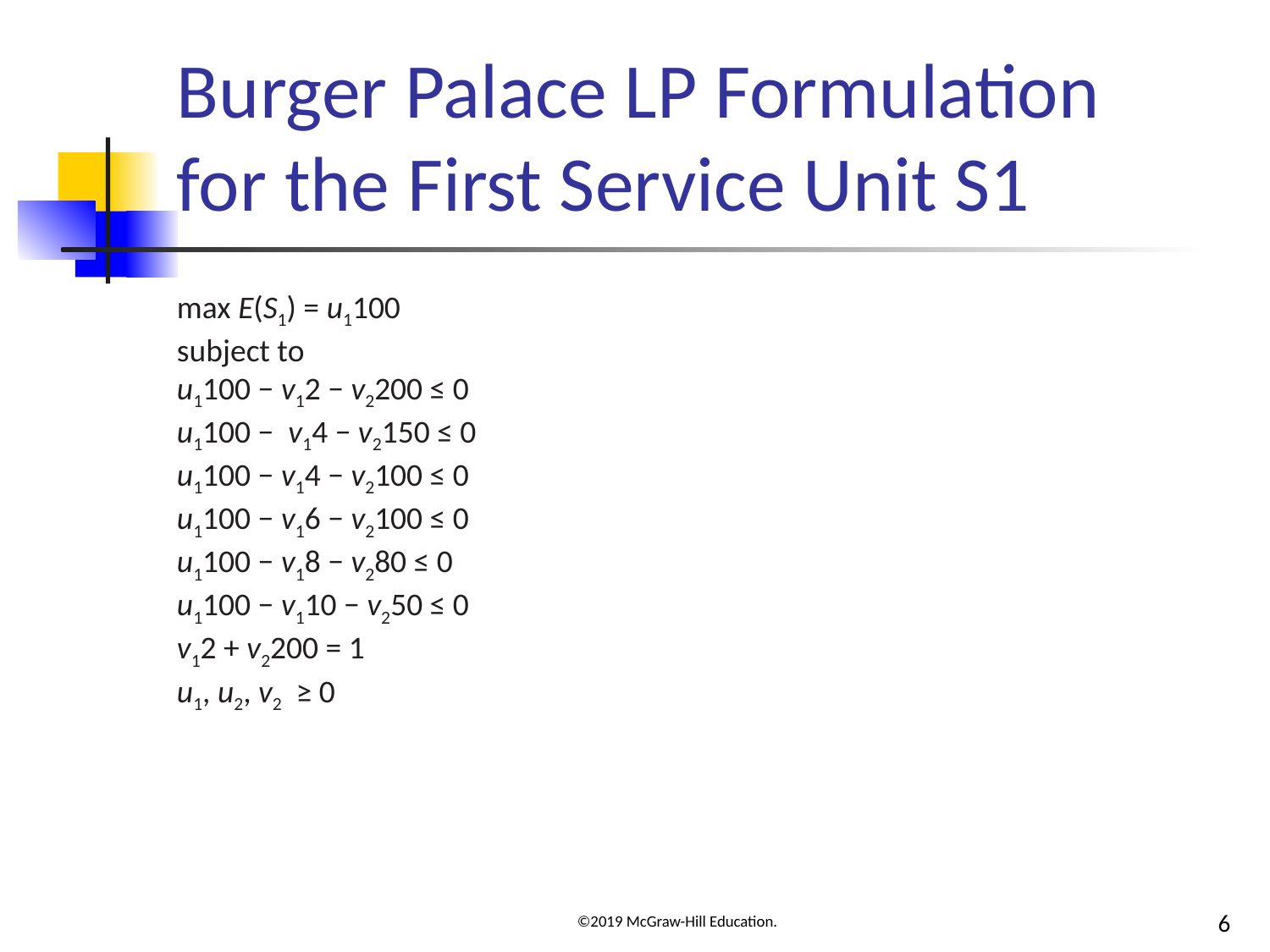

# Burger Palace LP Formulation for the First Service Unit S1
max E(S1) = u1100
subject to
u1100 − v12 − v2200 ≤ 0
u1100 −  v14 − v2150 ≤ 0
u1100 − v14 − v2100 ≤ 0
u1100 − v16 − v2100 ≤ 0
u1100 − v18 − v280 ≤ 0
u1100 − v110 − v250 ≤ 0
v12 + v2200 = 1
u1, u2, v2  ≥ 0